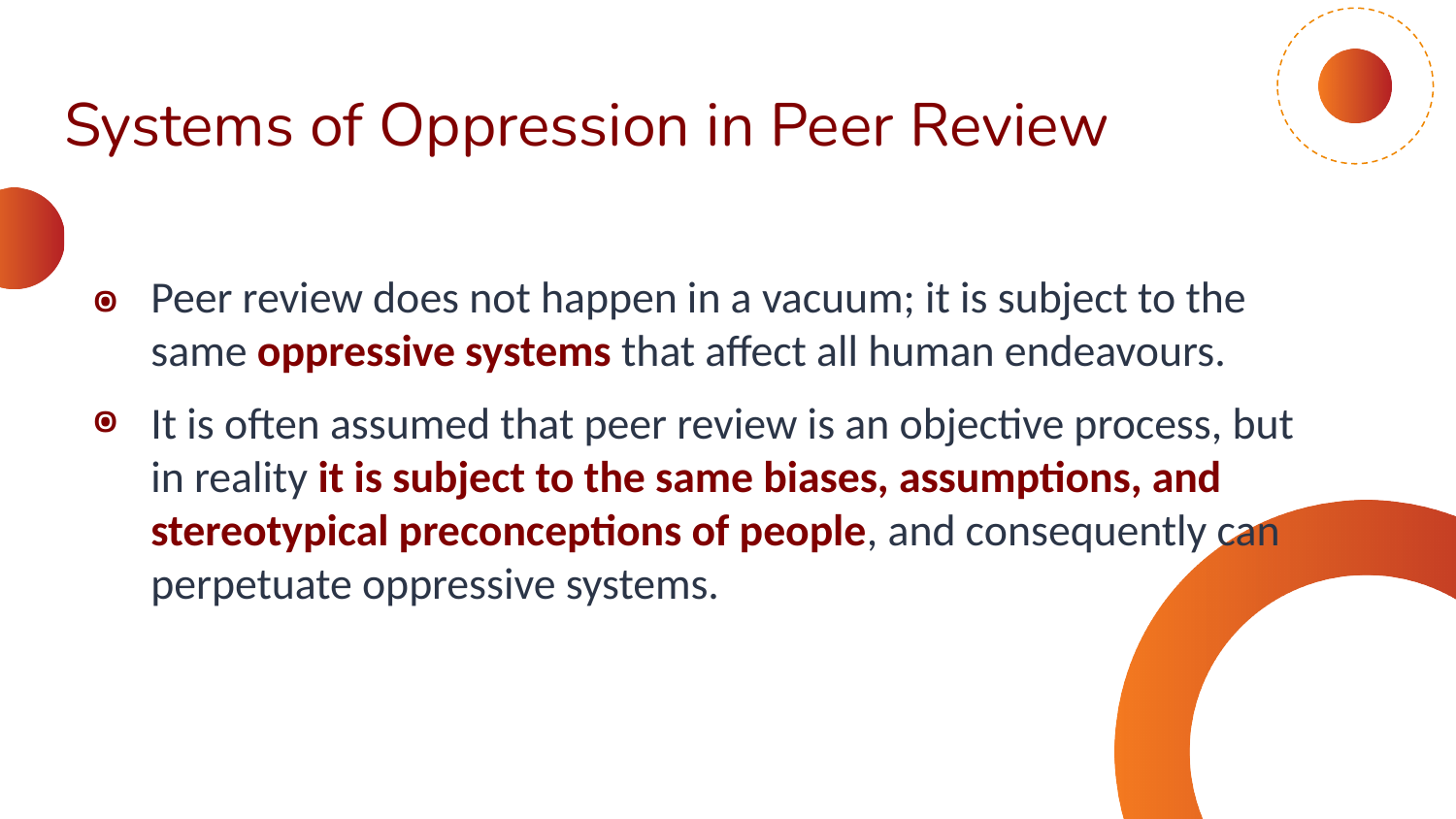

Systems of Oppression in Peer Review
Peer review does not happen in a vacuum; it is subject to the same oppressive systems that affect all human endeavours.
It is often assumed that peer review is an objective process, but in reality it is subject to the same biases, assumptions, and stereotypical preconceptions of people, and consequently can perpetuate oppressive systems.